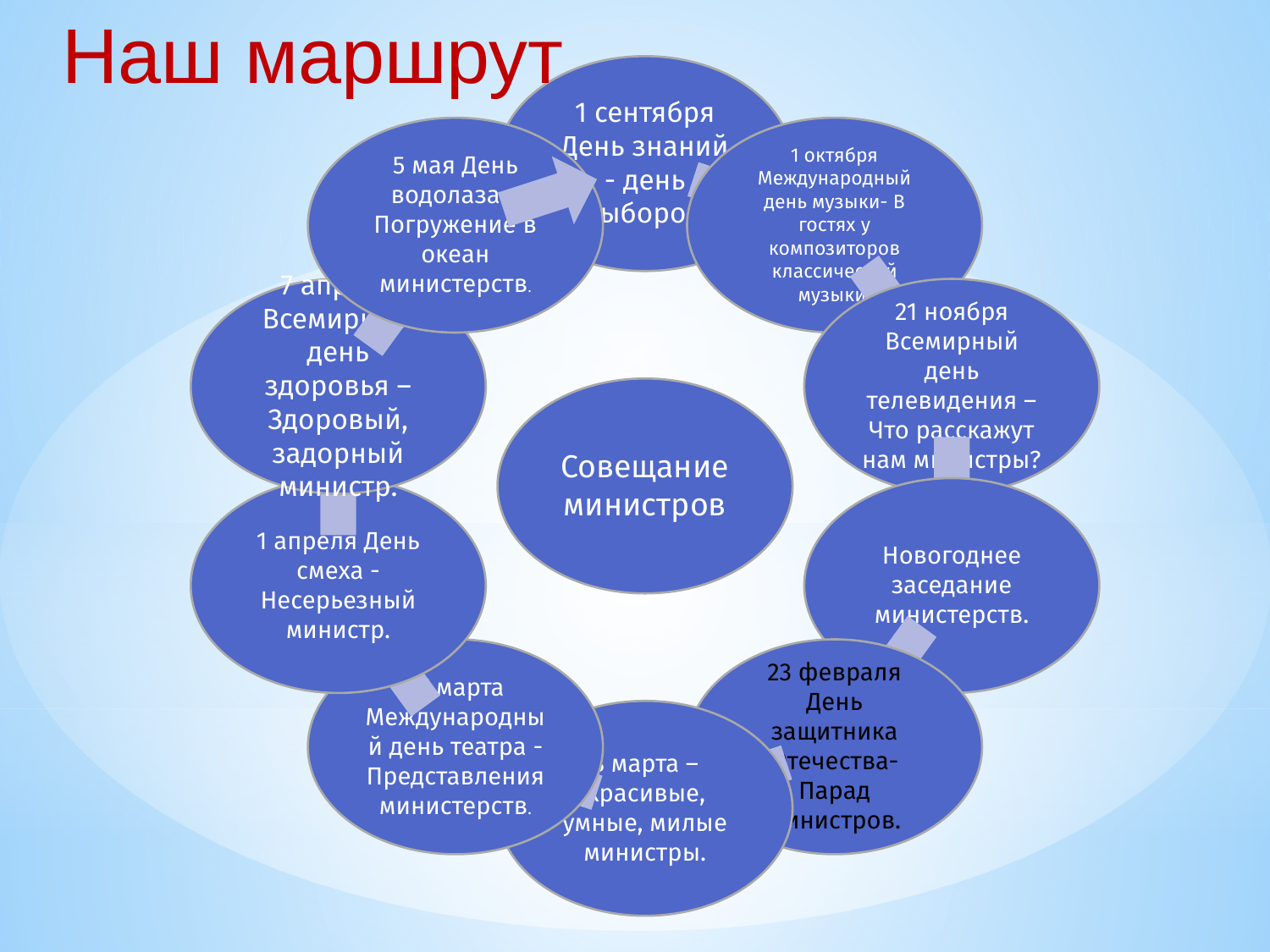

Наш маршрут
Совещание министров
1 октября Международный день музыки- В гостях у композиторов классической музыки.
21 ноября Всемирный день телевидения – Что расскажут нам министры?
Новогоднее заседание министерств.
23 февраля День защитника Отечества- Парад министров.
8 марта – Красивые, умные, милые министры.
27 марта Международный день театра - Представления министерств.
1 апреля День смеха - Несерьезный министр.
7 апреля Всемирный день здоровья – Здоровый, задорный министр.